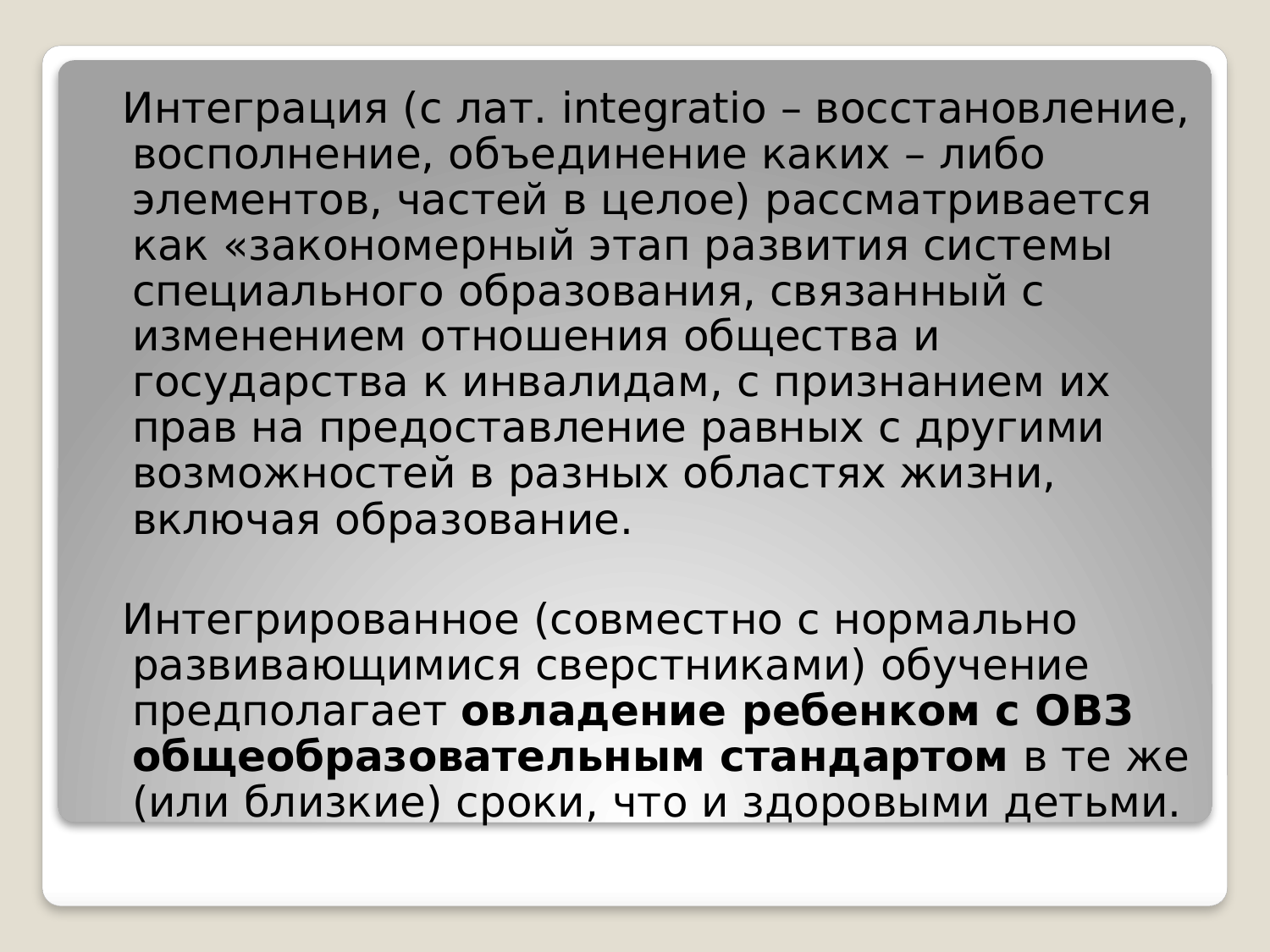

Интеграция (с лат. integratio – восстановление, восполнение, объединение каких – либо элементов, частей в целое) рассматривается как «закономерный этап развития системы специального образования, связанный с изменением отношения общества и государства к инвалидам, с признанием их прав на предоставление равных с другими возможностей в разных областях жизни, включая образование.

  Интегрированное (совместно с нормально развивающимися сверстниками) обучение предполагает овладение ребенком с ОВЗ общеобразовательным стандартом в те же (или близкие) сроки, что и здоровыми детьми.